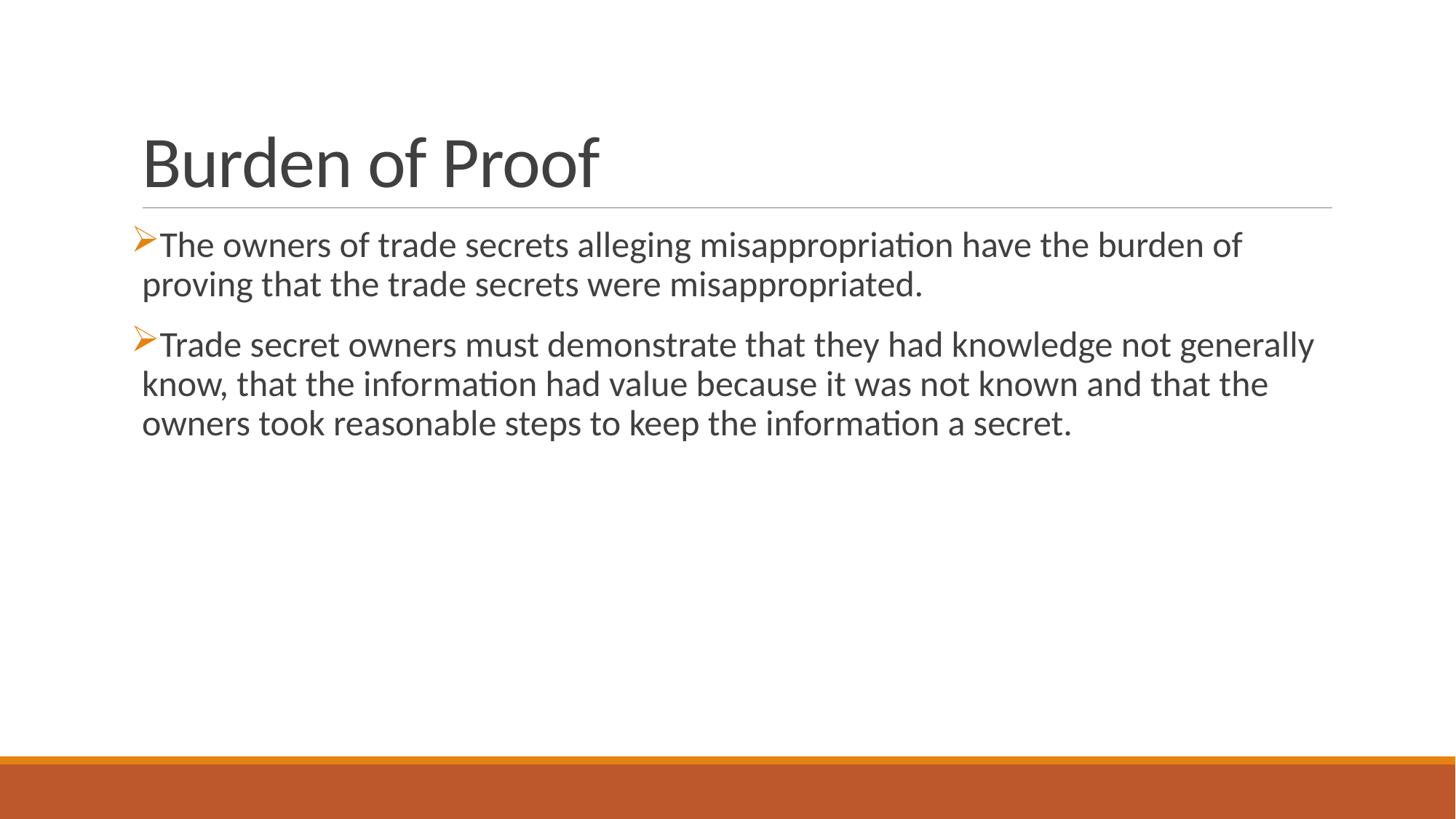

# Burden of Proof
The owners of trade secrets alleging misappropriation have the burden of proving that the trade secrets were misappropriated.
Trade secret owners must demonstrate that they had knowledge not generally know, that the information had value because it was not known and that the owners took reasonable steps to keep the information a secret.